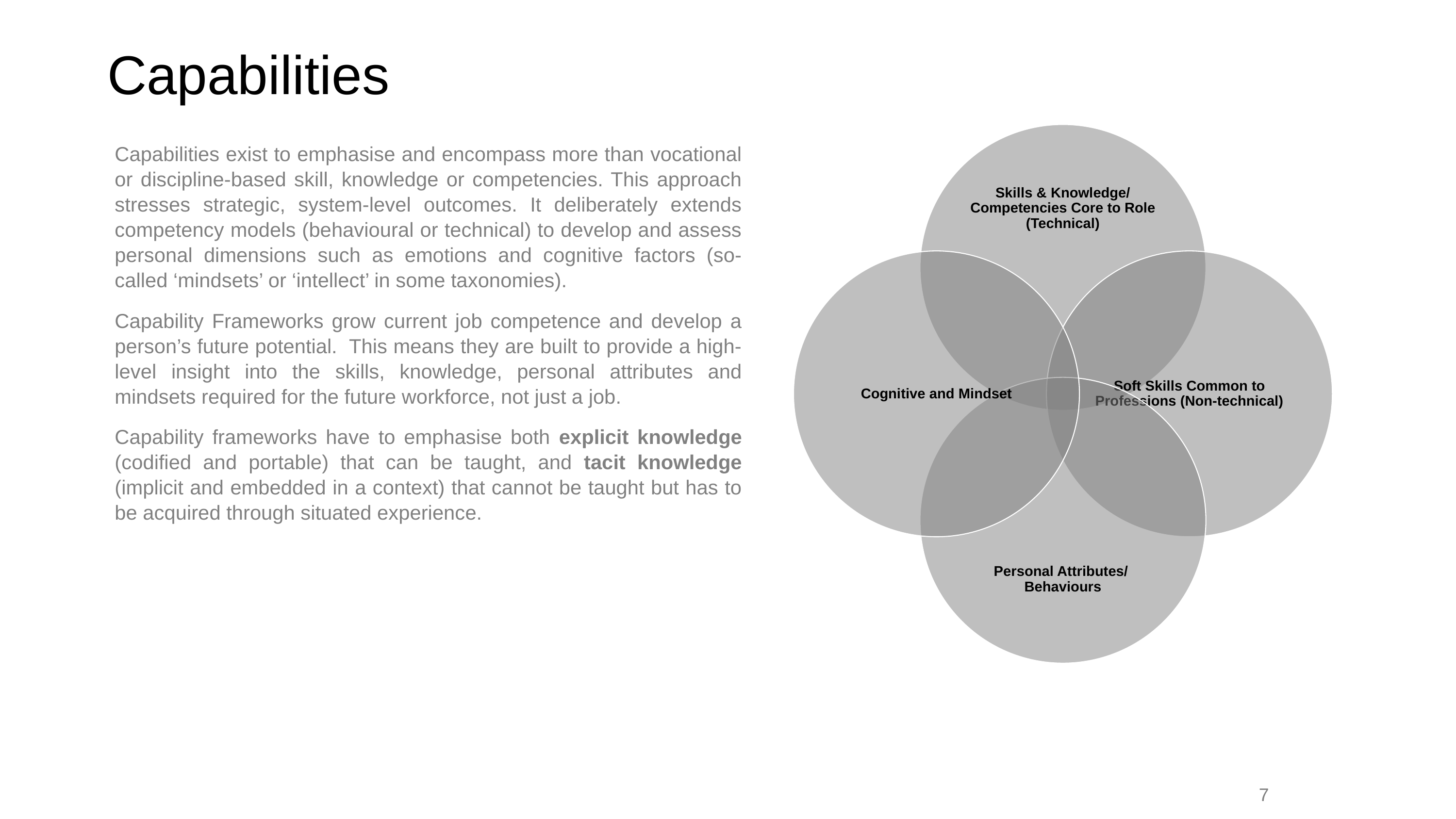

# Capabilities
Skills & Knowledge/ Competencies Core to Role (Technical)
Soft Skills Common to Professions (Non-technical)
Personal Attributes/
Behaviours
Cognitive and Mindset
Capabilities exist to emphasise and encompass more than vocational or discipline-based skill, knowledge or competencies. This approach stresses strategic, system-level outcomes. It deliberately extends competency models (behavioural or technical) to develop and assess personal dimensions such as emotions and cognitive factors (so-called ‘mindsets’ or ‘intellect’ in some taxonomies).
Capability Frameworks grow current job competence and develop a person’s future potential.  This means they are built to provide a high-level insight into the skills, knowledge, personal attributes and mindsets required for the future workforce, not just a job.
Capability frameworks have to emphasise both explicit knowledge (codified and portable) that can be taught, and tacit knowledge (implicit and embedded in a context) that cannot be taught but has to be acquired through situated experience.